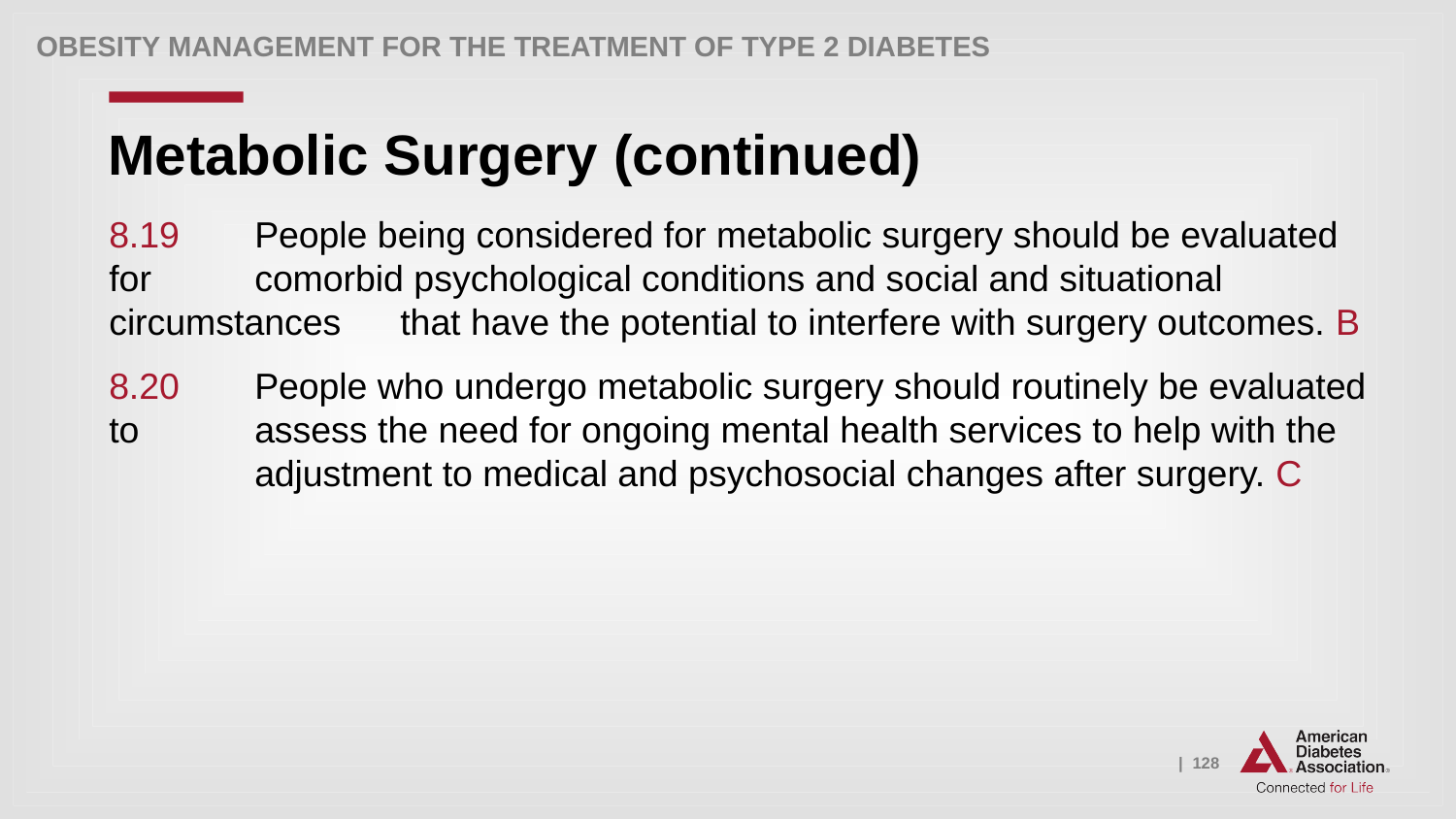

Obesity Management for the Treatment of Type 2 Diabetes
# Metabolic Surgery (continued)
8.19 	People being considered for metabolic surgery should be evaluated for 	comorbid psychological conditions and social and situational circumstances 	that have the potential to interfere with surgery outcomes. B
8.20 	People who undergo metabolic surgery should routinely be evaluated to 	assess the need for ongoing mental health services to help with the 	adjustment to medical and psychosocial changes after surgery. C